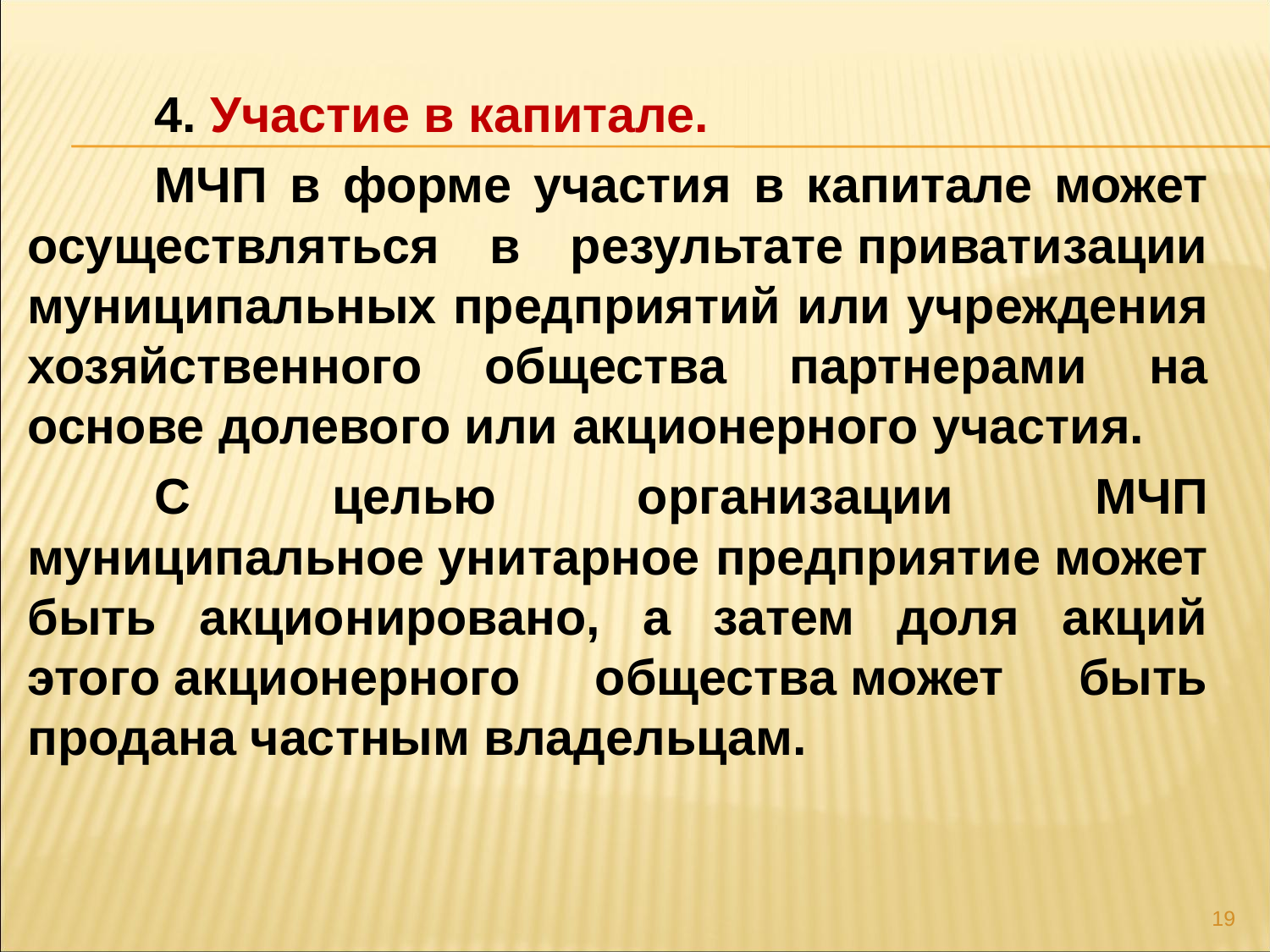

4. Участие в капитале.
	МЧП в форме участия в капитале может осуществляться в результате приватизации муниципальных предприятий или учреждения хозяйственного общества партнерами на основе долевого или акционерного участия.
	С целью организации МЧП муниципальное унитарное предприятие может быть акционировано, а затем доля акций этого акционерного общества может быть продана частным владельцам.

19